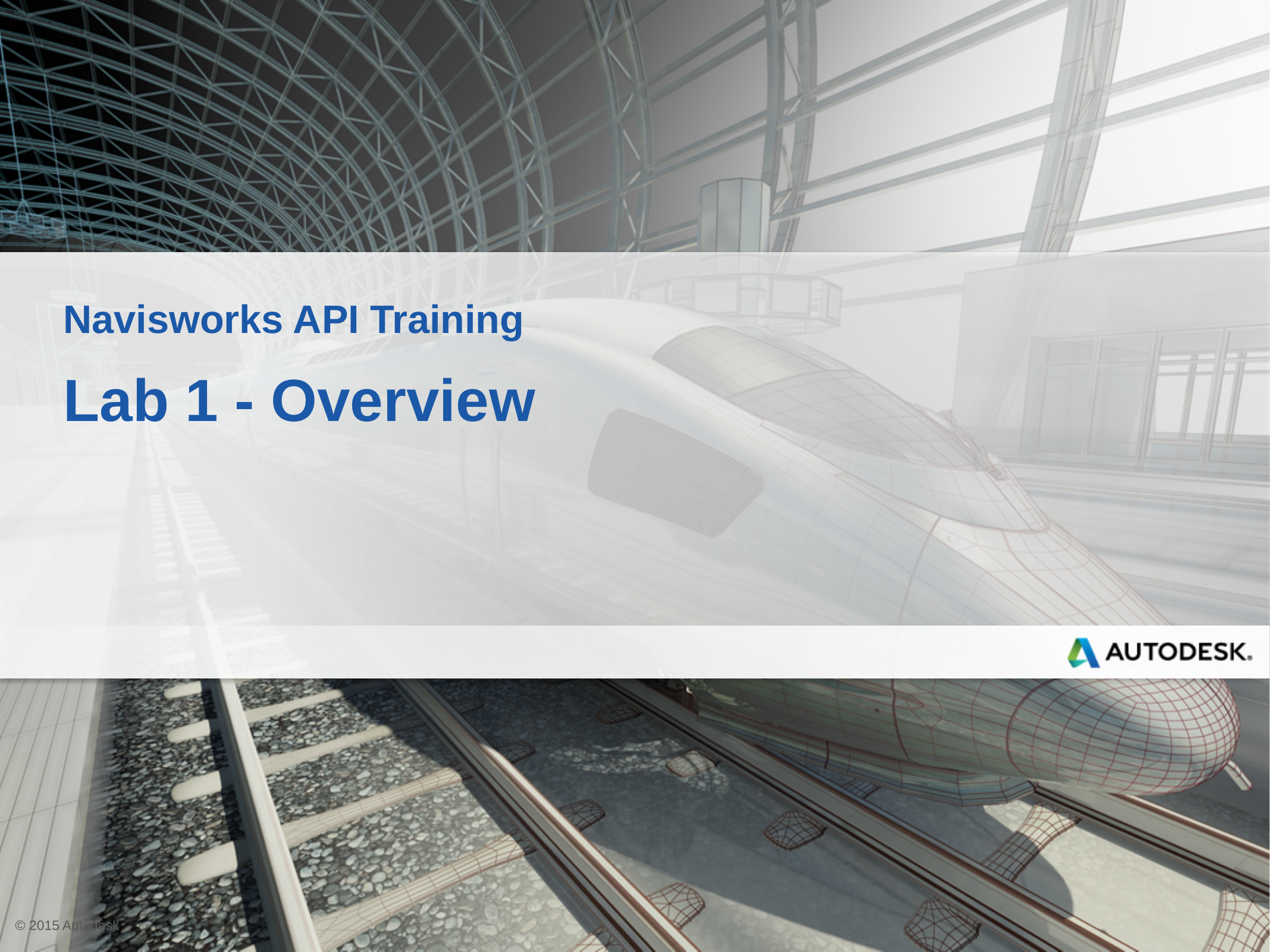

Navisworks API Training
Lab 1 - Overview